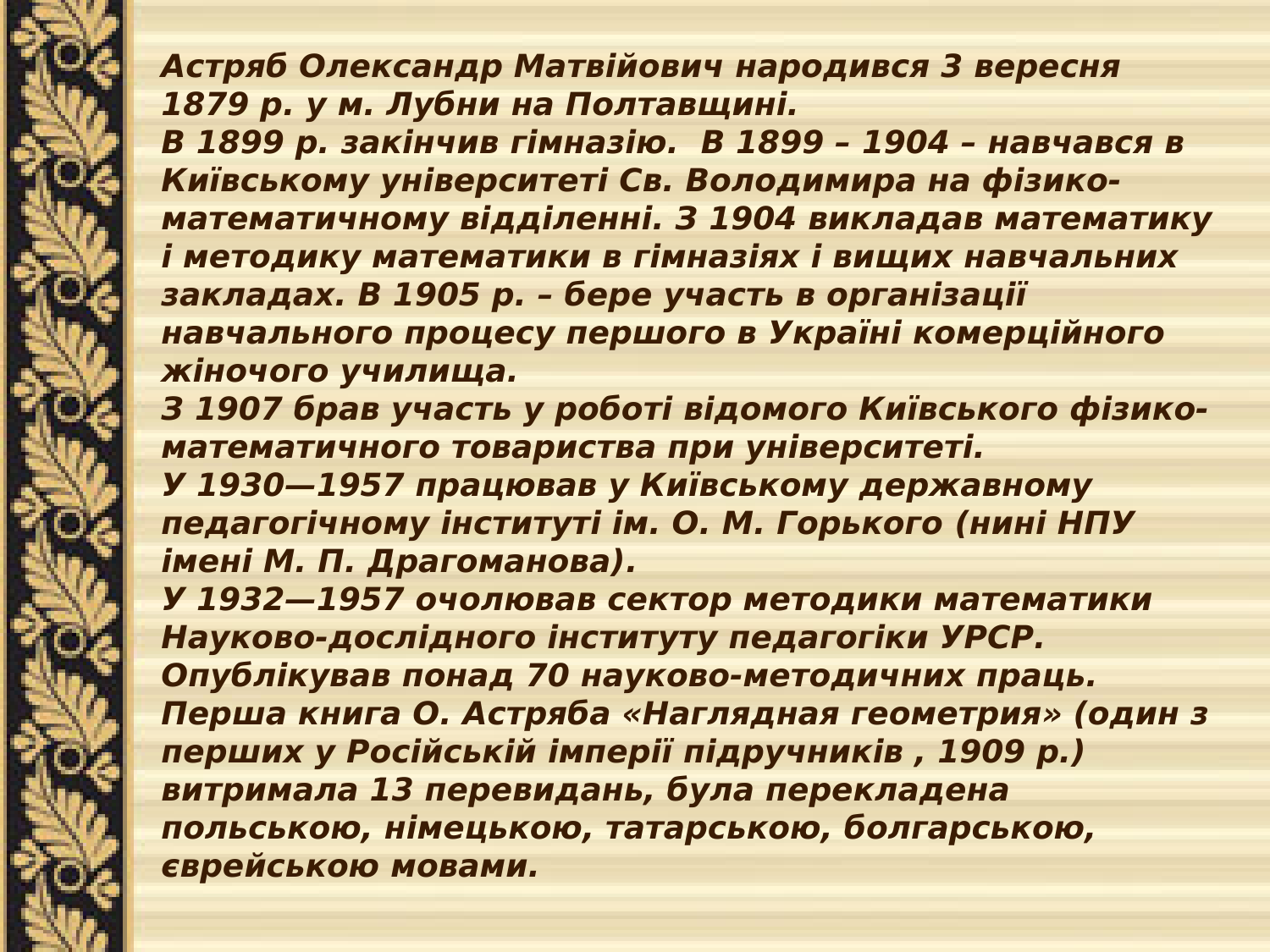

Астряб Олександр Матвійович народився 3 вересня 1879 р. у м. Лубни на Полтавщині.
В 1899 р. закінчив гімназію.  В 1899 – 1904 – навчався в Київському університеті Св. Володимира на фізико-математичному відділенні. З 1904 викладав математику і методику математики в гімназіях і вищих навчальних закладах. В 1905 р. – бере участь в організації навчального процесу першого в Україні комерційного жіночого училища.
З 1907 брав участь у роботі відомого Київського фізико-математичного товариства при університеті.
У 1930—1957 працював у Київському державному педагогічному інституті ім. О. М. Горького (нині НПУ імені М. П. Драгоманова).
У 1932—1957 очолював сектор методики математики Науково-дослідного інституту педагогіки УРСР.
Опублікував понад 70 науково-методичних праць. Перша книга О. Астряба «Наглядная геометрия» (один з перших у Російській імперії підручників , 1909 р.) витримала 13 перевидань, була перекладена польською, німецькою, татарською, болгарською, єврейською мовами.